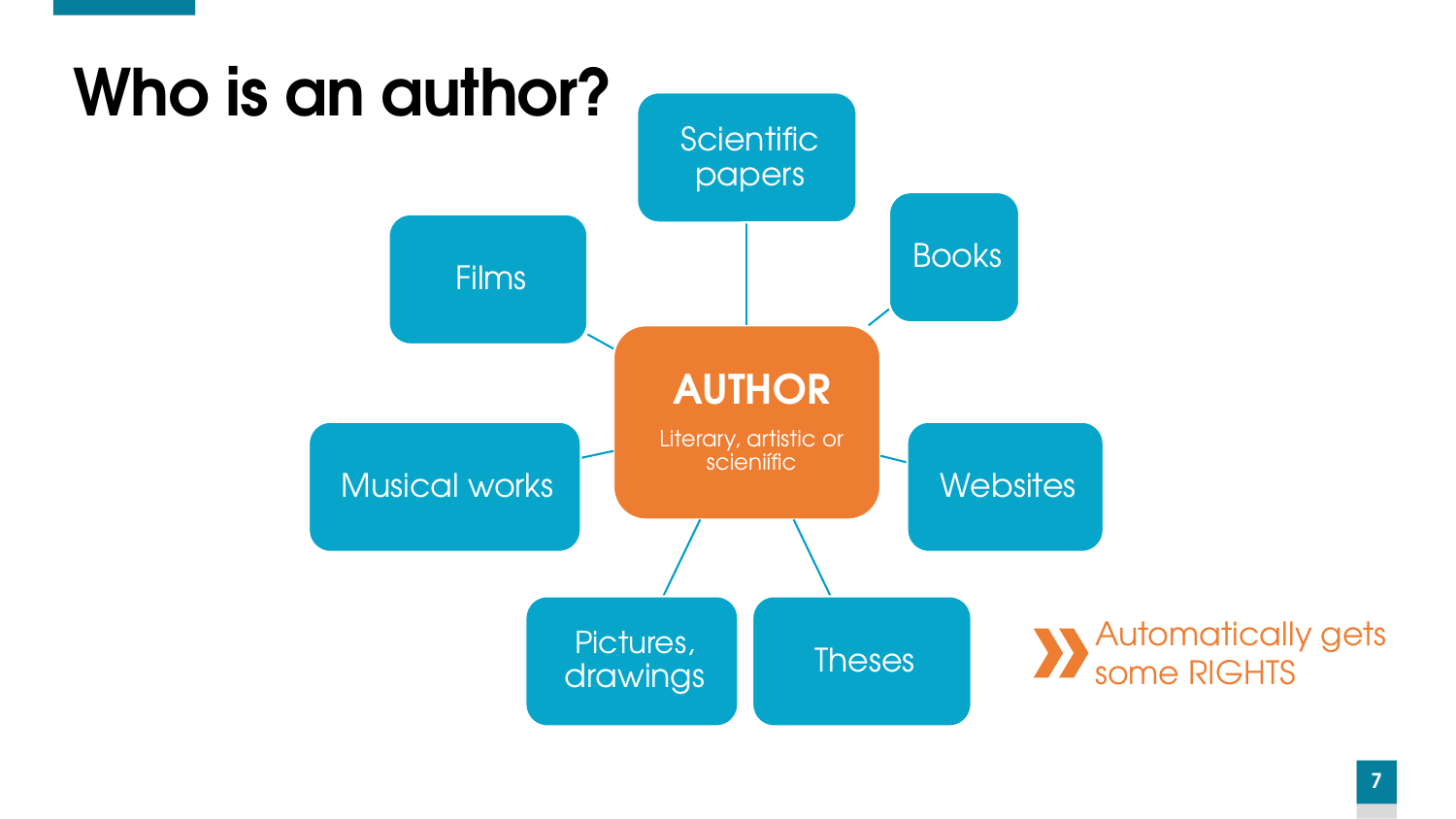

# Who is an author?
AUTHOR
Literary, artistic or scieniífic
Scientific papers
Books
Websites
Theses
Pictures, drawings
Musical works
Films
Automatically gets some RIGHTS